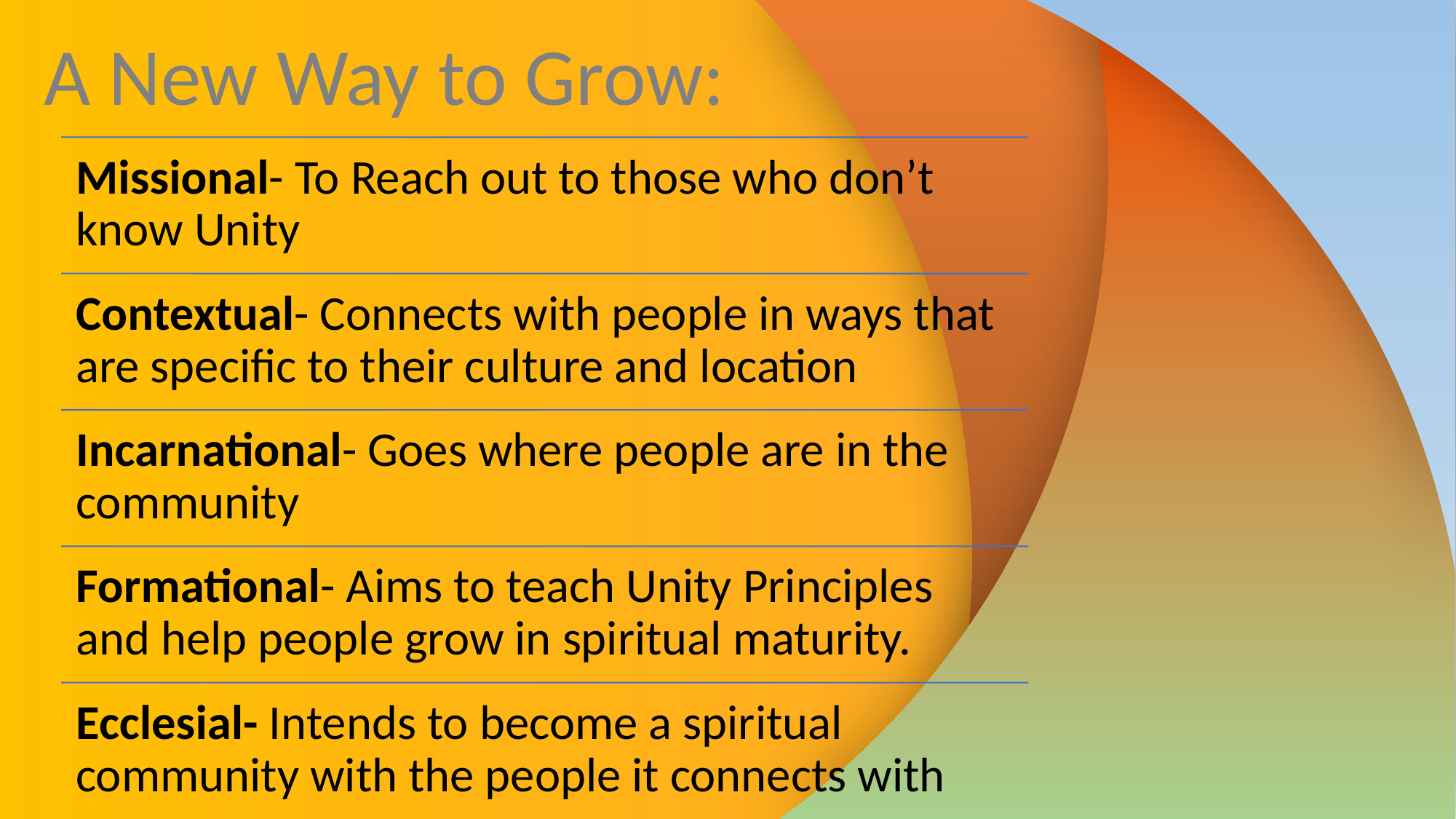

# A New Way to Grow:
Missional- To Reach out to those who don’t know Unity
Contextual- Connects with people in ways that are specific to their culture and location
Incarnational- Goes where people are in the community
Formational- Aims to teach Unity Principles and help people grow in spiritual maturity.
Ecclesial- Intends to become a spiritual community with the people it connects with